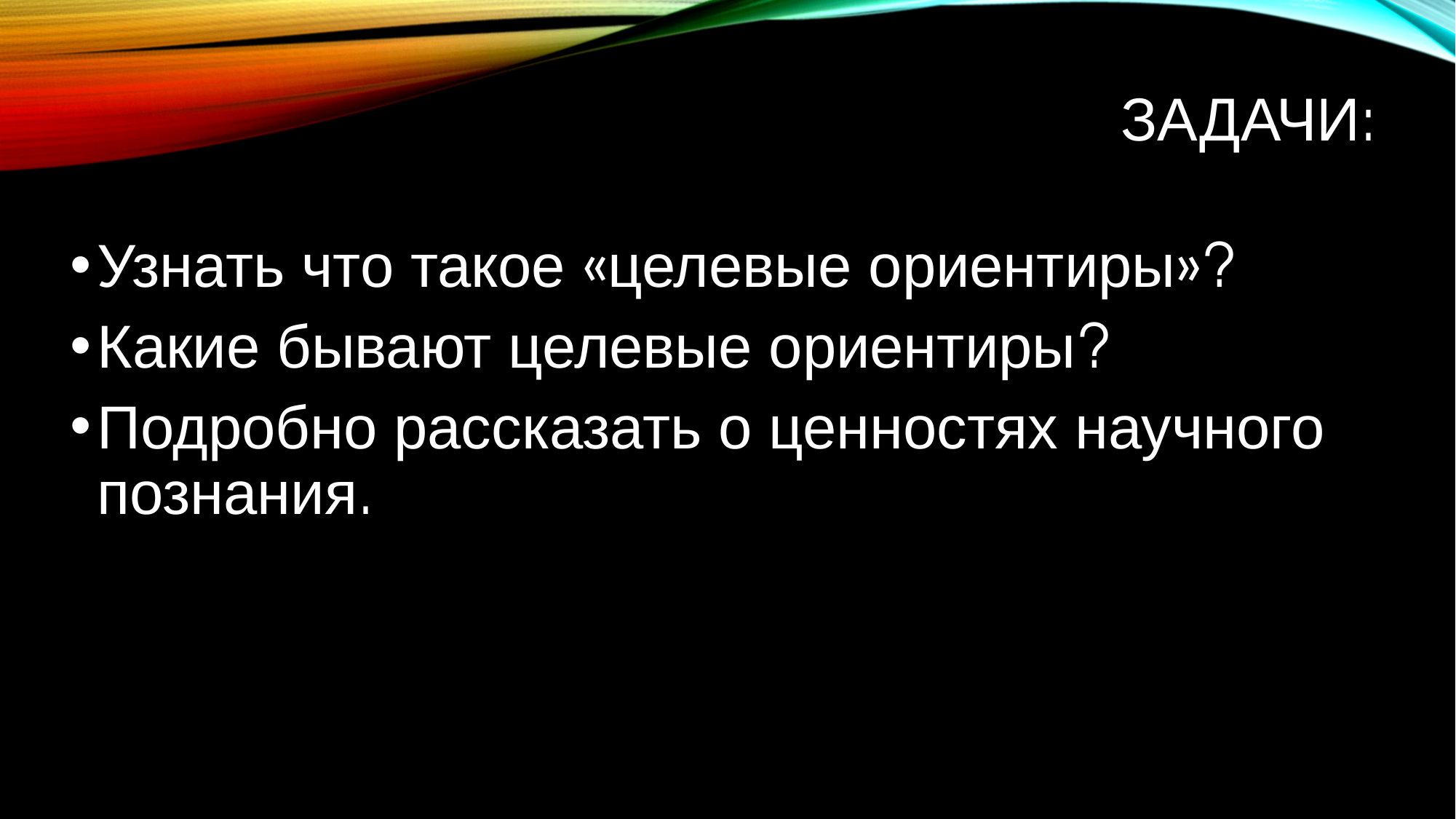

# задачи:
Узнать что такое «целевые ориентиры»?
Какие бывают целевые ориентиры?
Подробно рассказать о ценностях научного познания.